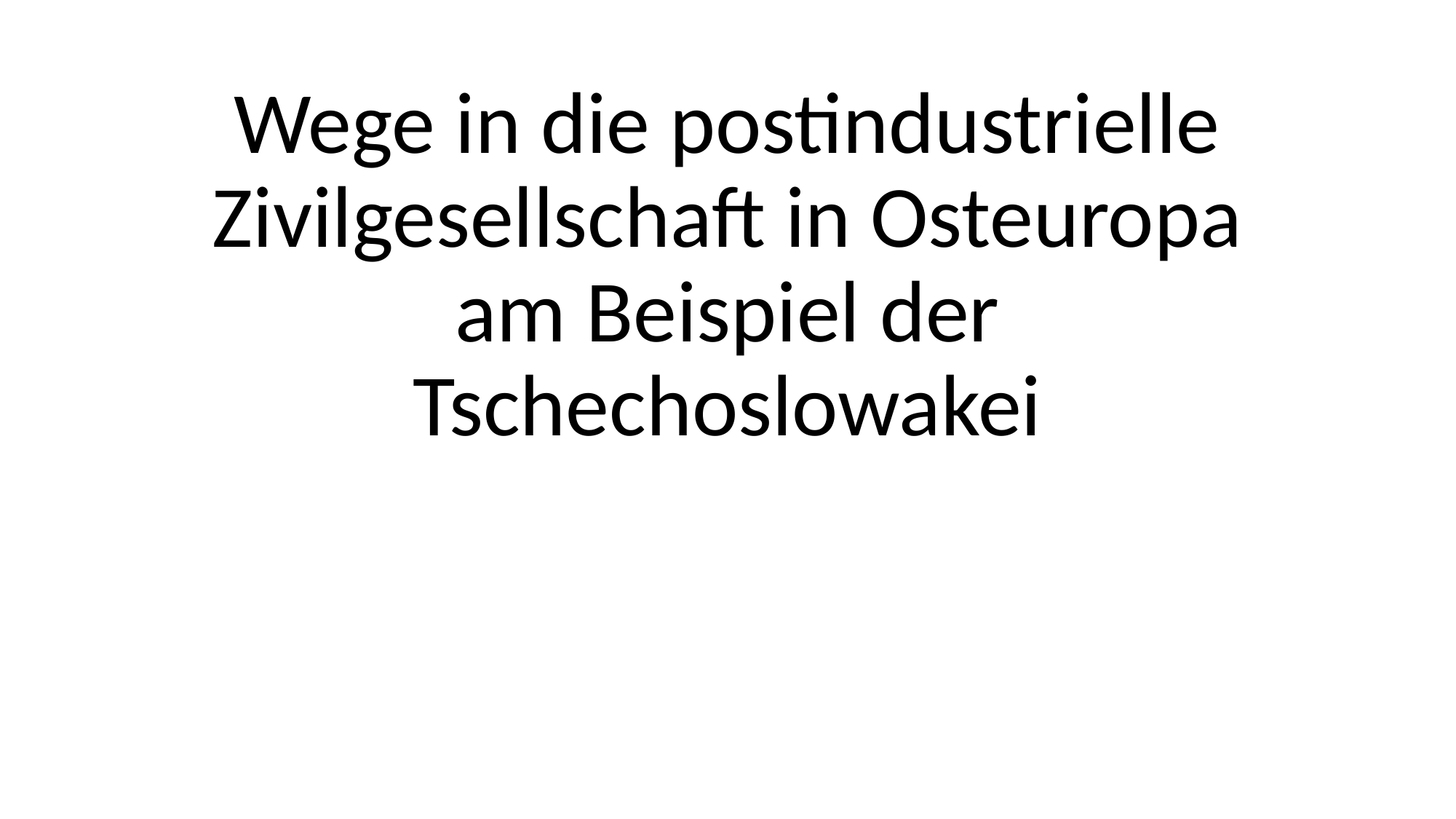

# Wege in die postindustrielle Zivilgesellschaft in Osteuropa am Beispiel der Tschechoslowakei